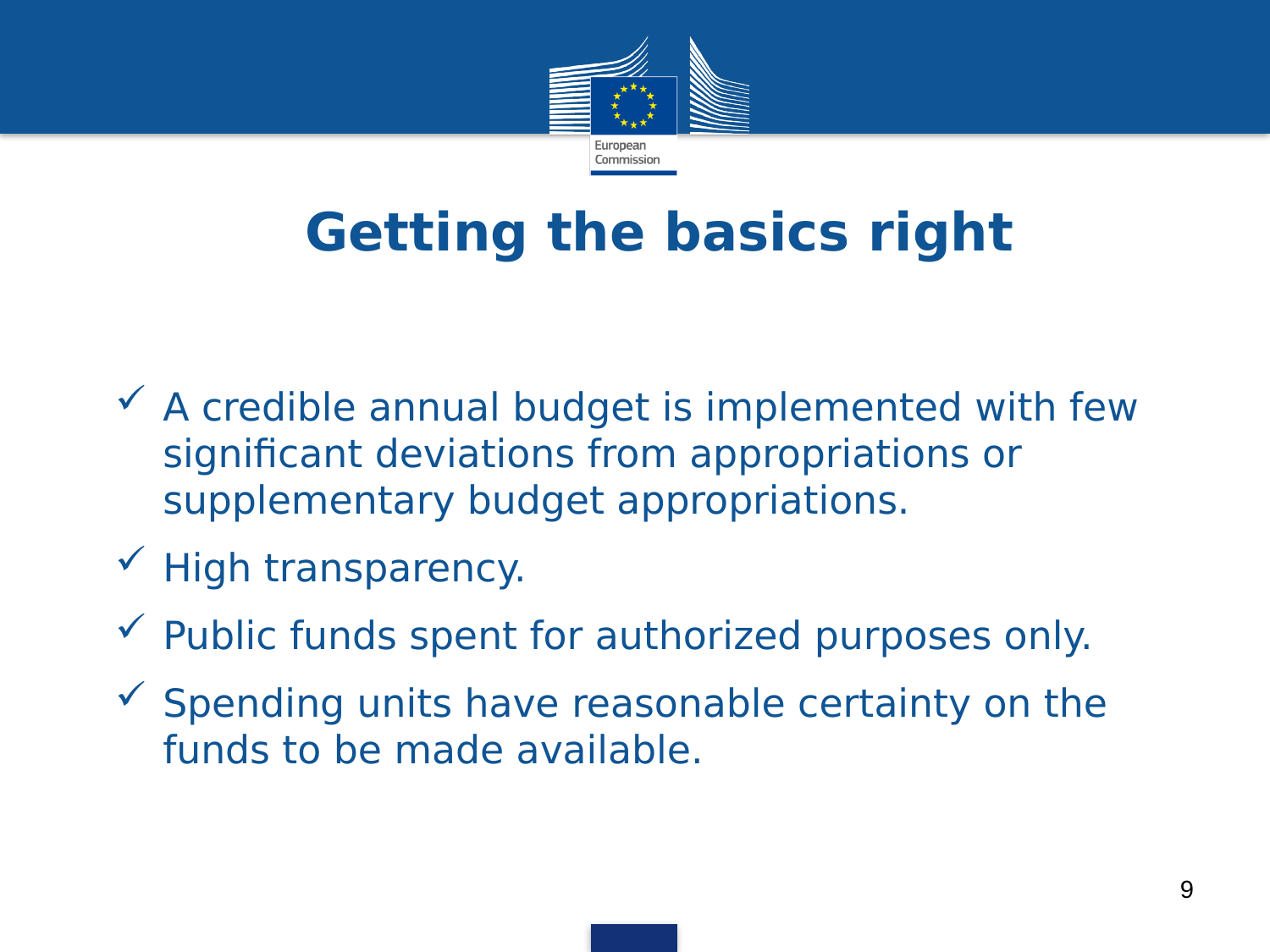

# Getting the basics right
A credible annual budget is implemented with few significant deviations from appropriations or supplementary budget appropriations.
High transparency.
Public funds spent for authorized purposes only.
Spending units have reasonable certainty on the funds to be made available.
9